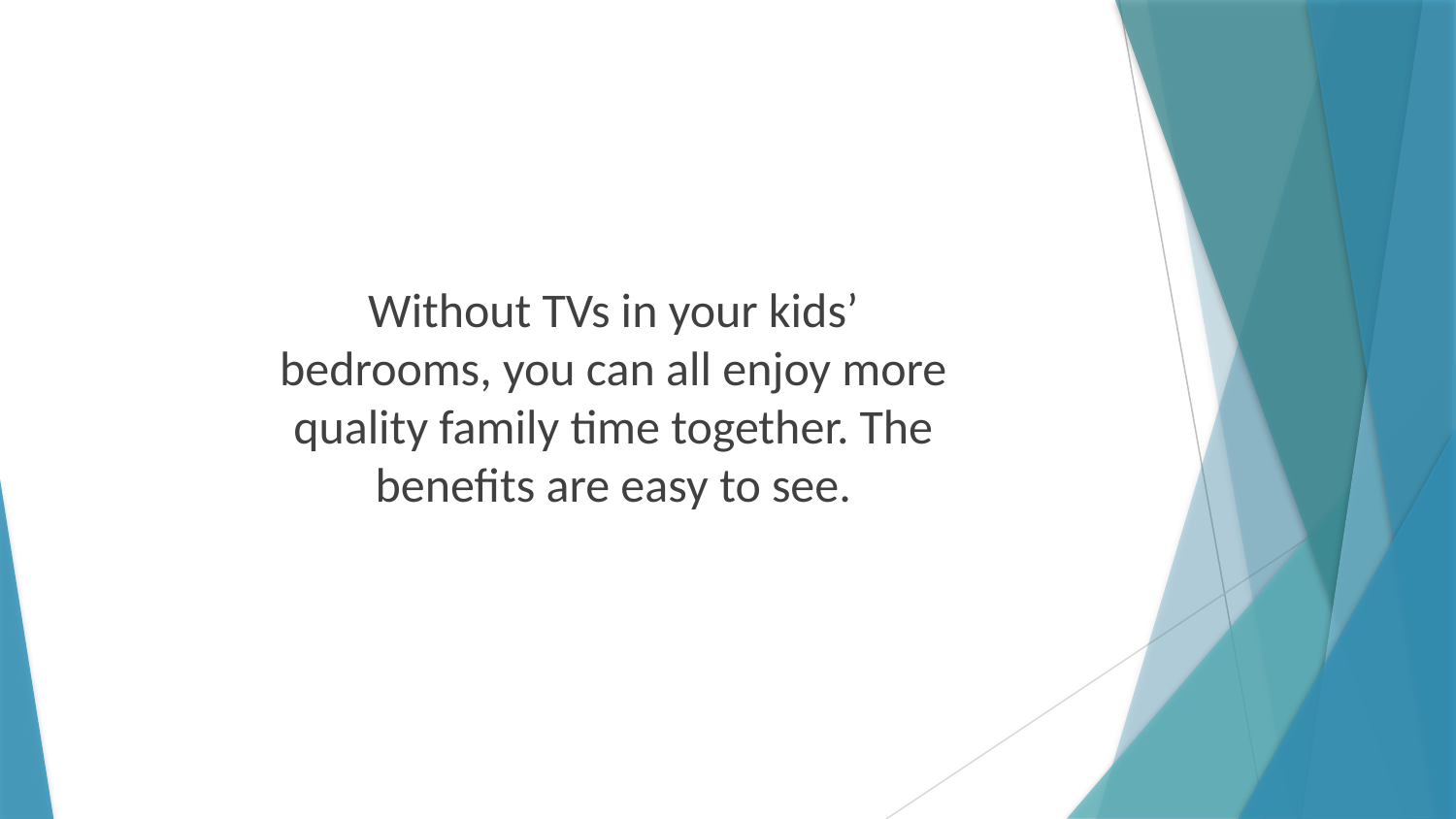

Without TVs in your kids’ bedrooms, you can all enjoy more quality family time together. The benefits are easy to see.